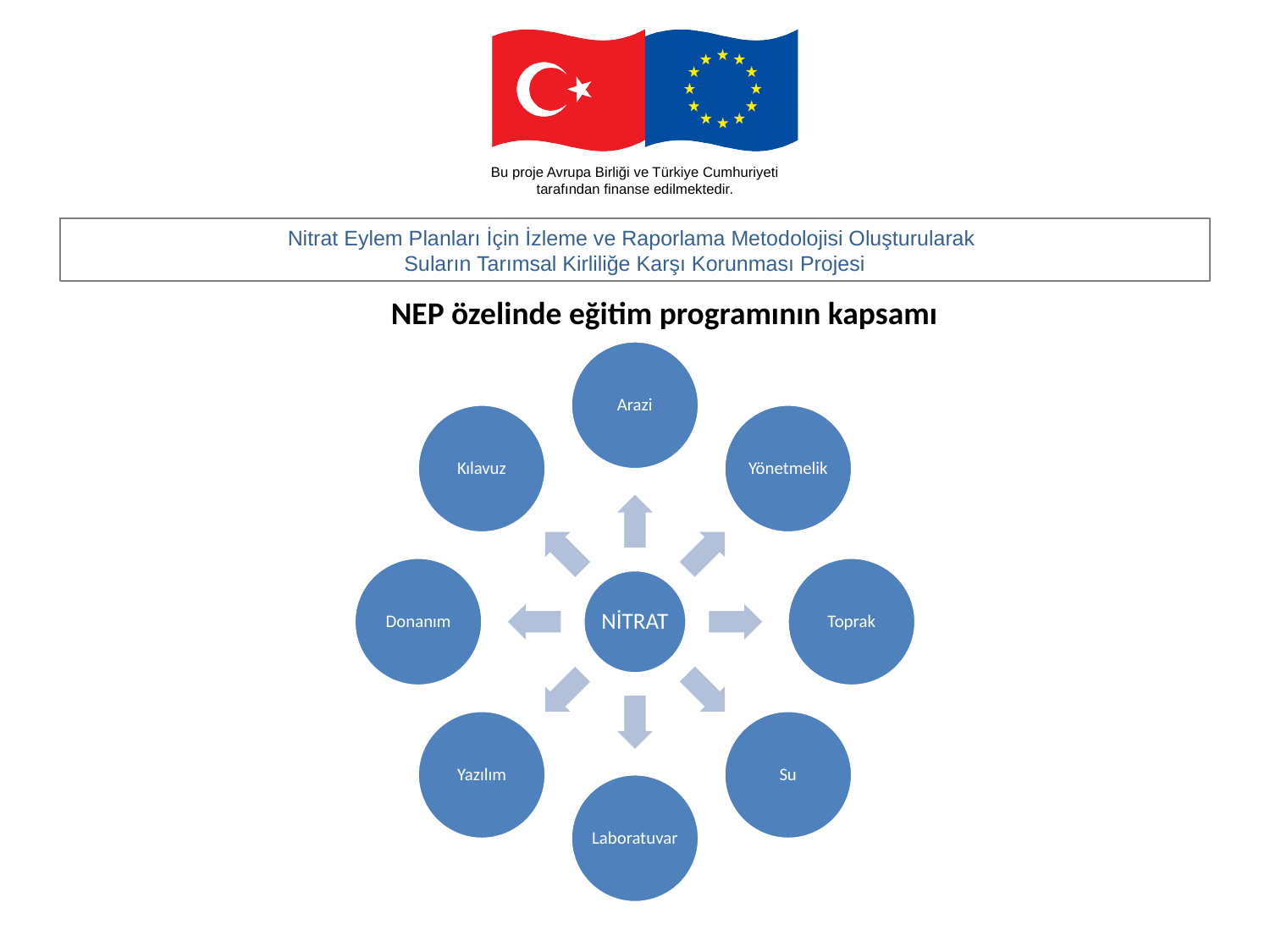

#
NEP özelinde eğitim programının kapsamı
NİTRAT

Arazi

Yönetmelik

Toprak

Su

Laboratuvar

Yazılım

Donanım

Kılavuz